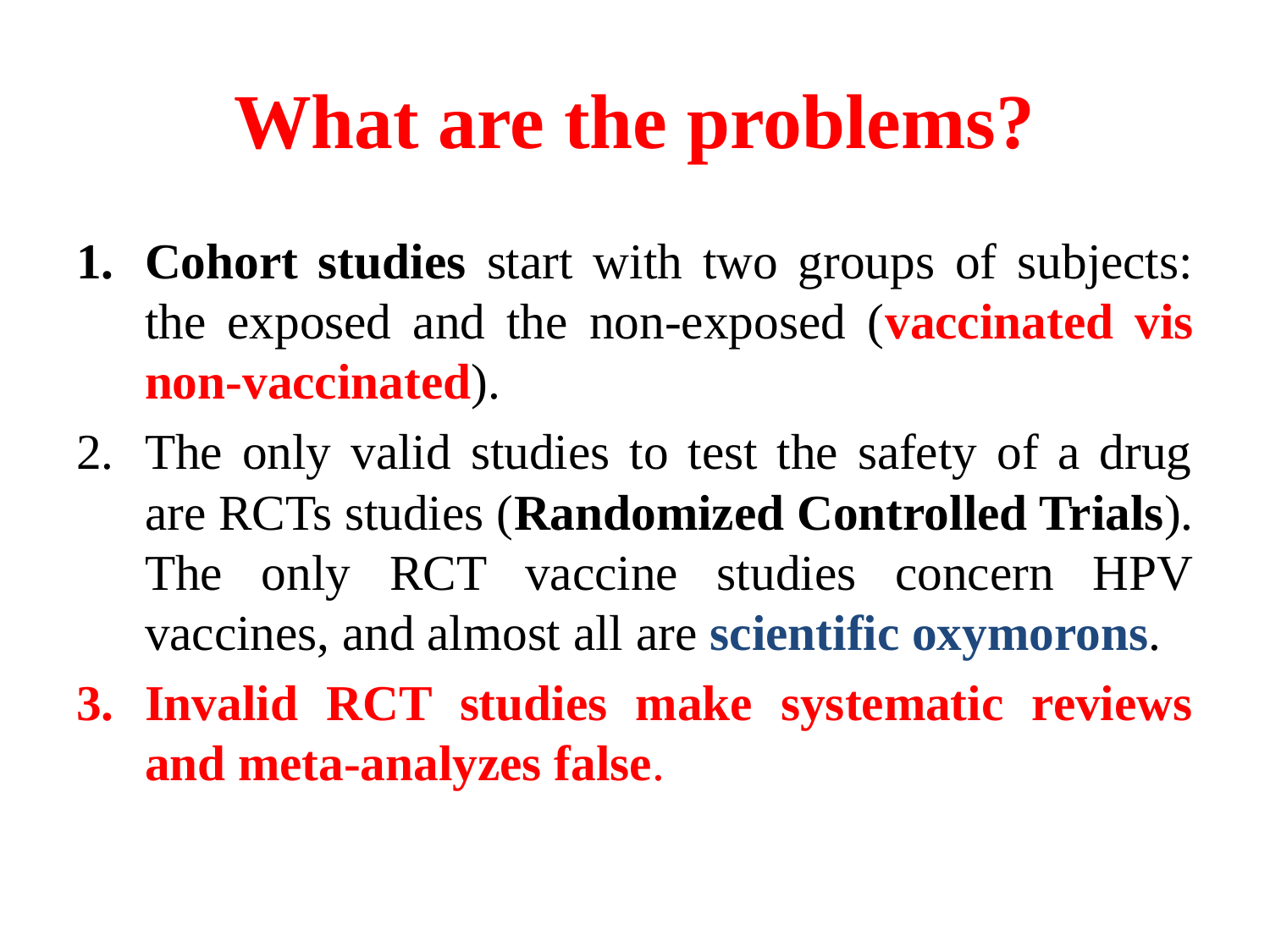

# What are the problems?
Cohort studies start with two groups of subjects: the exposed and the non-exposed (vaccinated vis non-vaccinated).
The only valid studies to test the safety of a drug are RCTs studies (Randomized Controlled Trials). The only RCT vaccine studies concern HPV vaccines, and almost all are scientific oxymorons.
Invalid RCT studies make systematic reviews and meta-analyzes false.